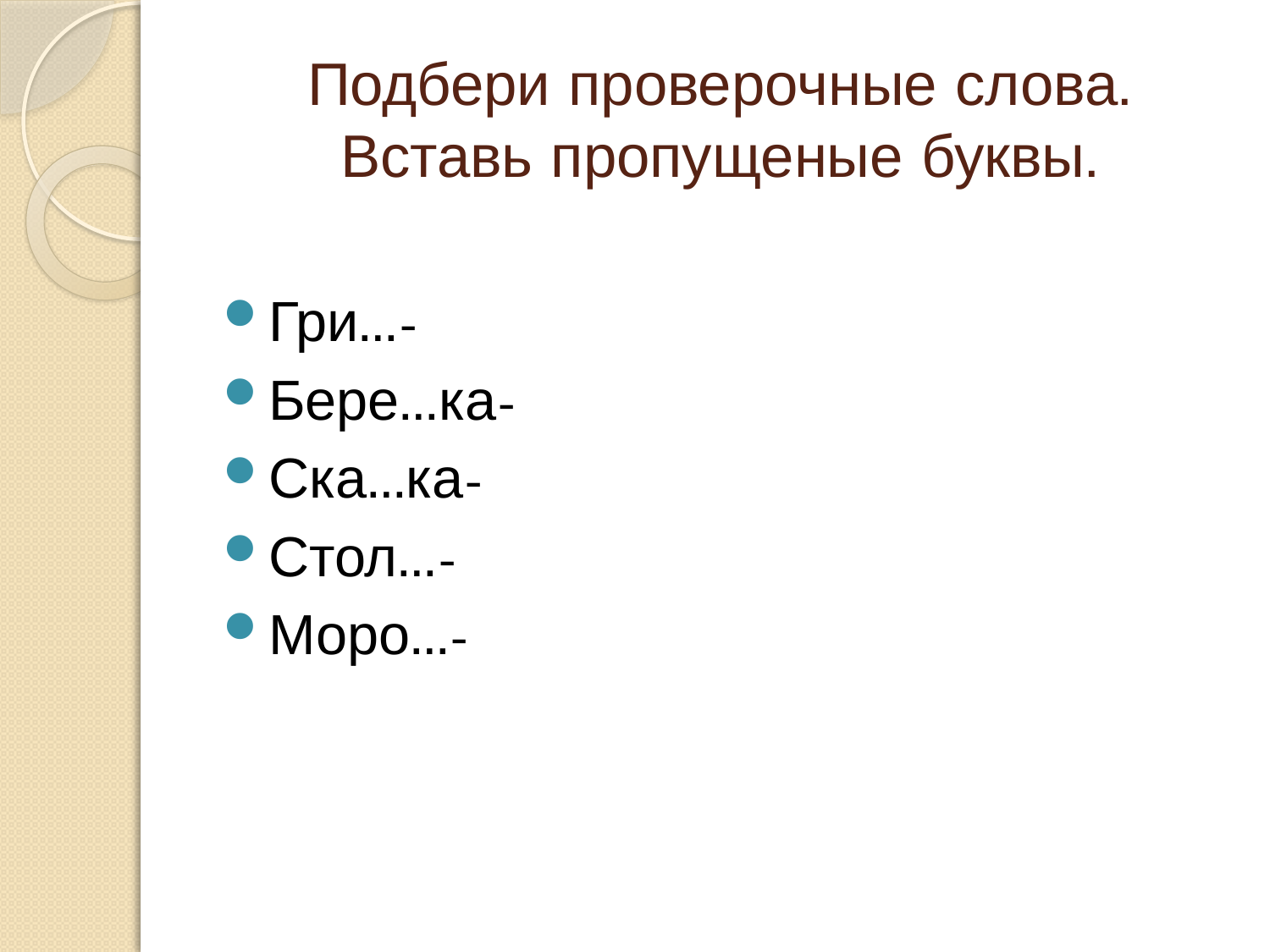

# Подбери проверочные слова. Вставь пропущеные буквы.

Гри…-
Бере…ка-
Ска…ка-
Стол…-
Моро…-